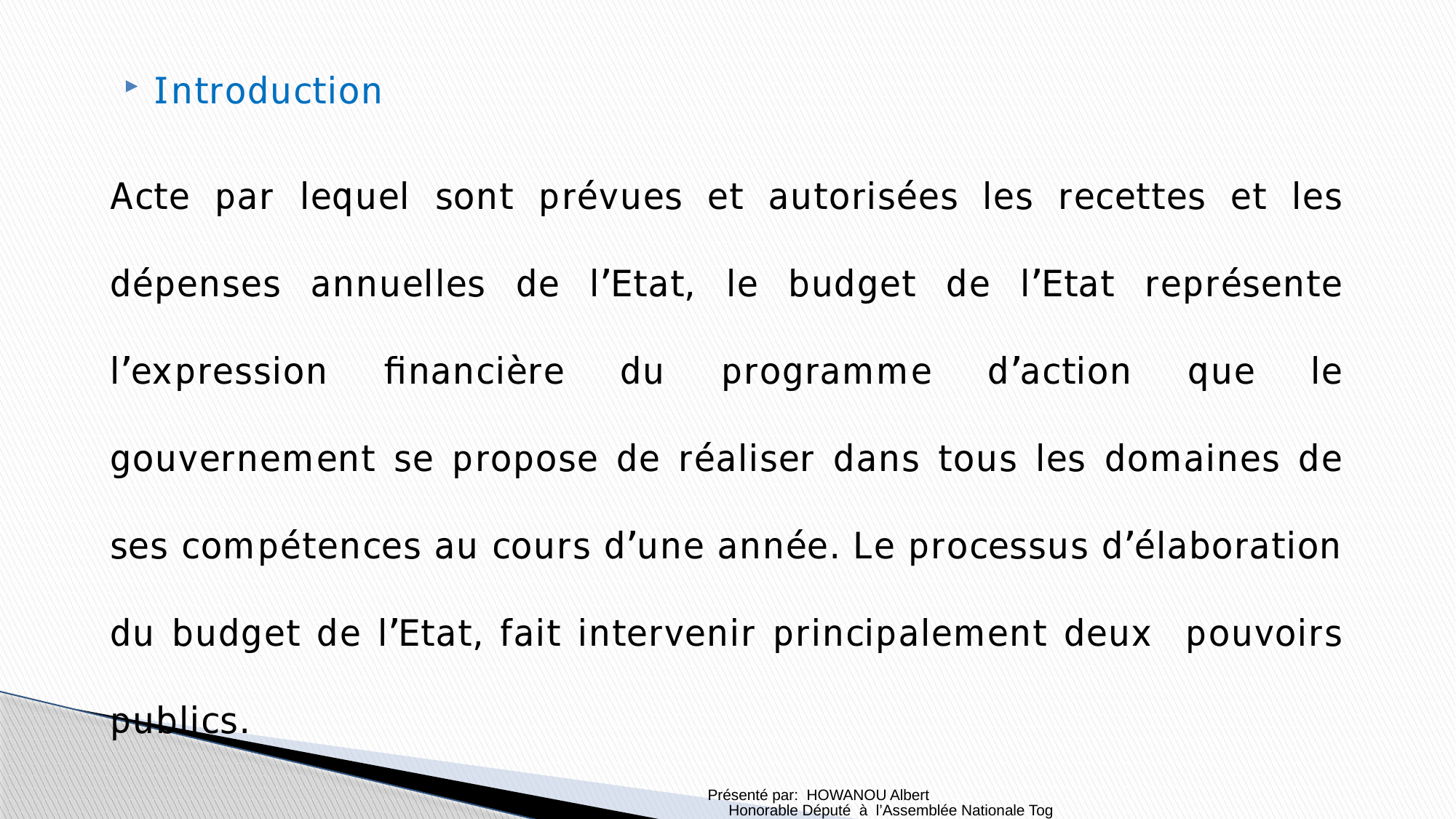

Introduction
Acte par lequel sont prévues et autorisées les recettes et les dépenses annuelles de l’Etat, le budget de l’Etat représente l’expression financière du programme d’action que le gouvernement se propose de réaliser dans tous les domaines de ses compétences au cours d’une année. Le processus d’élaboration du budget de l’Etat, fait intervenir principalement deux  pouvoirs publics.

Présenté par:  HOWANOU Albert                                    Honorable Député  à  l’Assemblée Nationale Togolaise